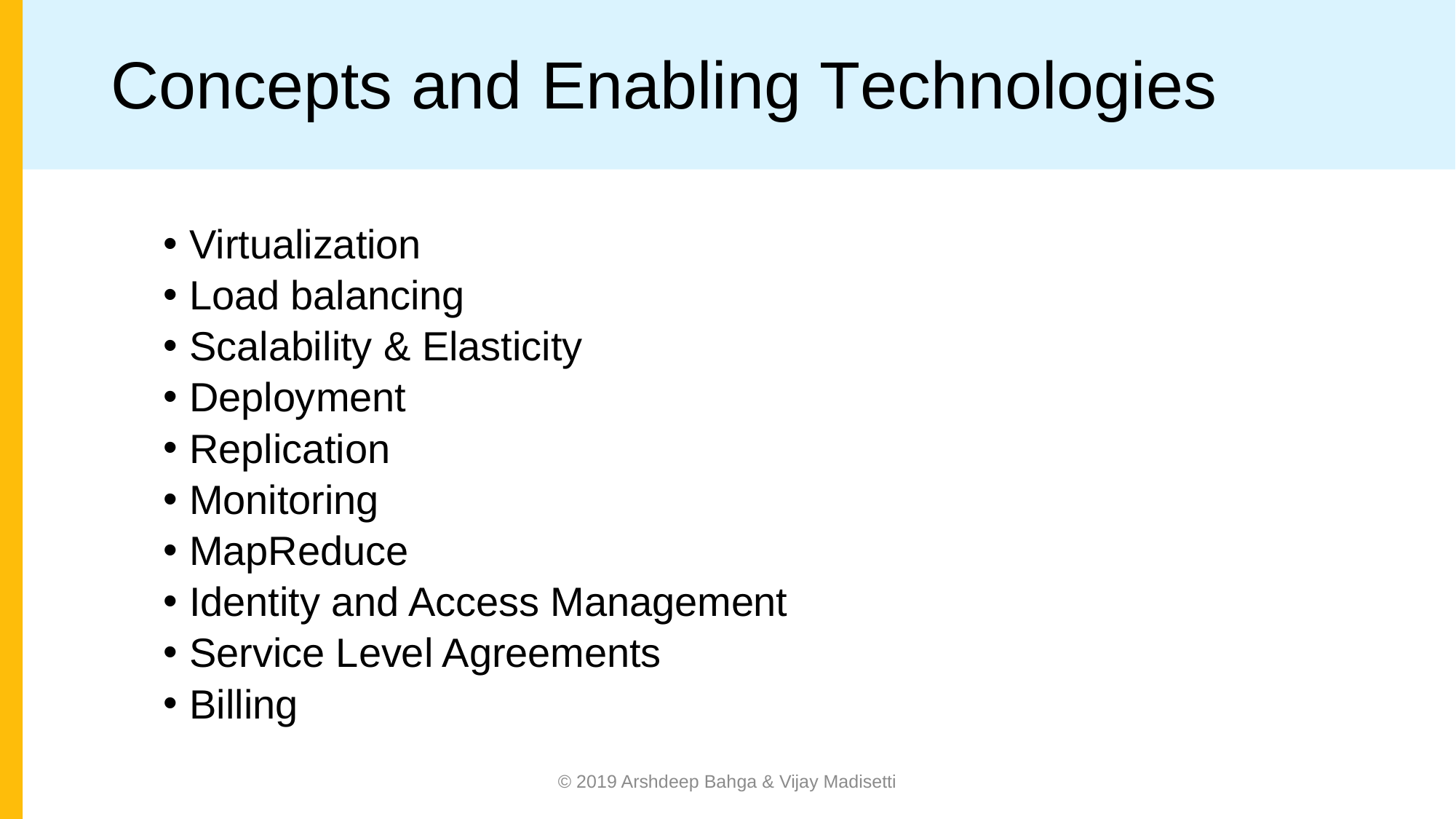

# Concepts and Enabling Technologies
Virtualization
Load balancing
Scalability & Elasticity
Deployment
Replication
Monitoring
MapReduce
Identity and Access Management
Service Level Agreements
Billing
© 2019 Arshdeep Bahga & Vijay Madisetti